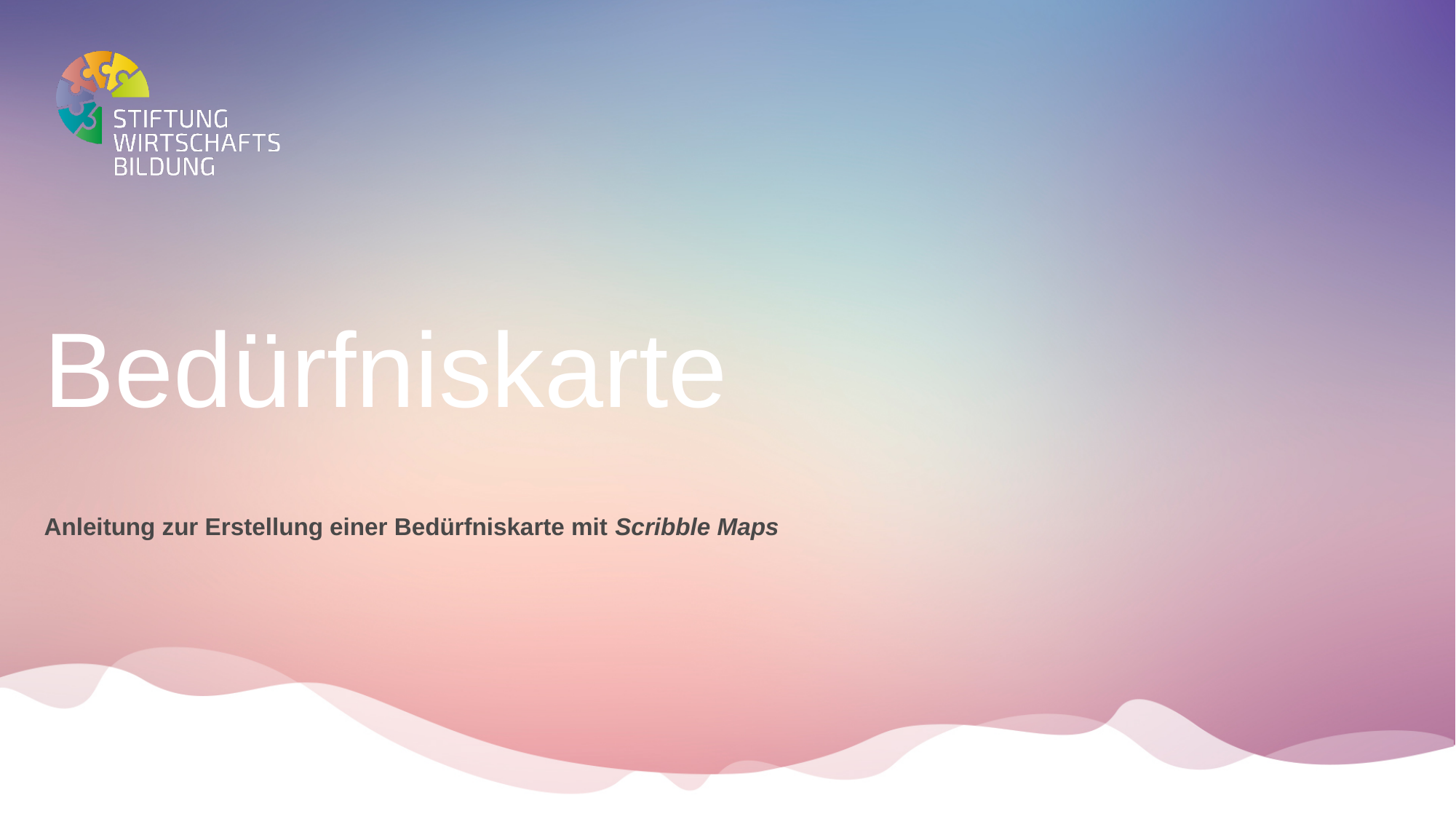

# Bedürfniskarte
Anleitung zur Erstellung einer Bedürfniskarte mit Scribble Maps